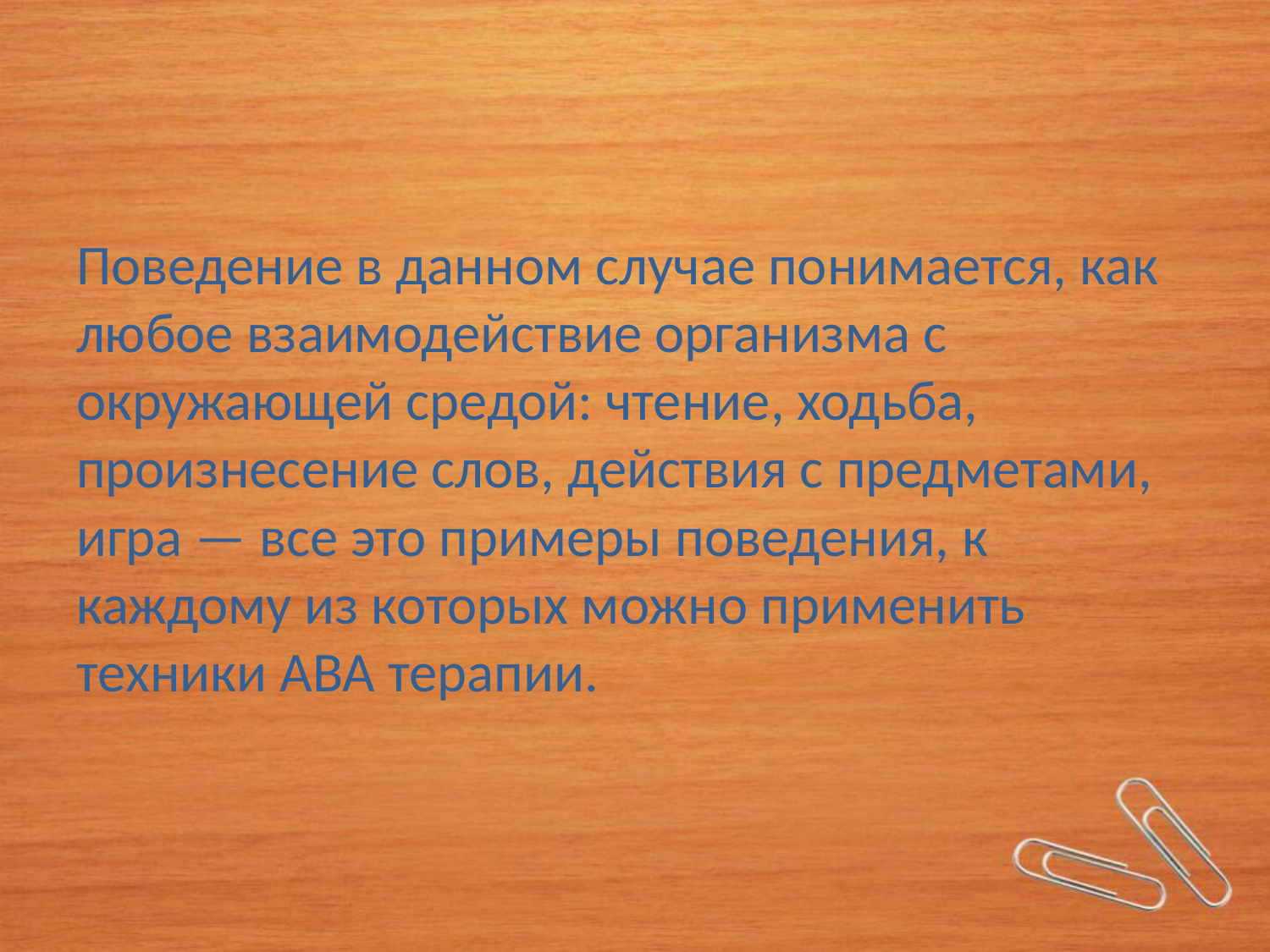

#
Поведение в данном случае понимается, как любое взаимодействие организма с окружающей средой: чтение, ходьба, произнесение слов, действия с предметами, игра — все это примеры поведения, к каждому из которых можно применить техники ABA терапии.